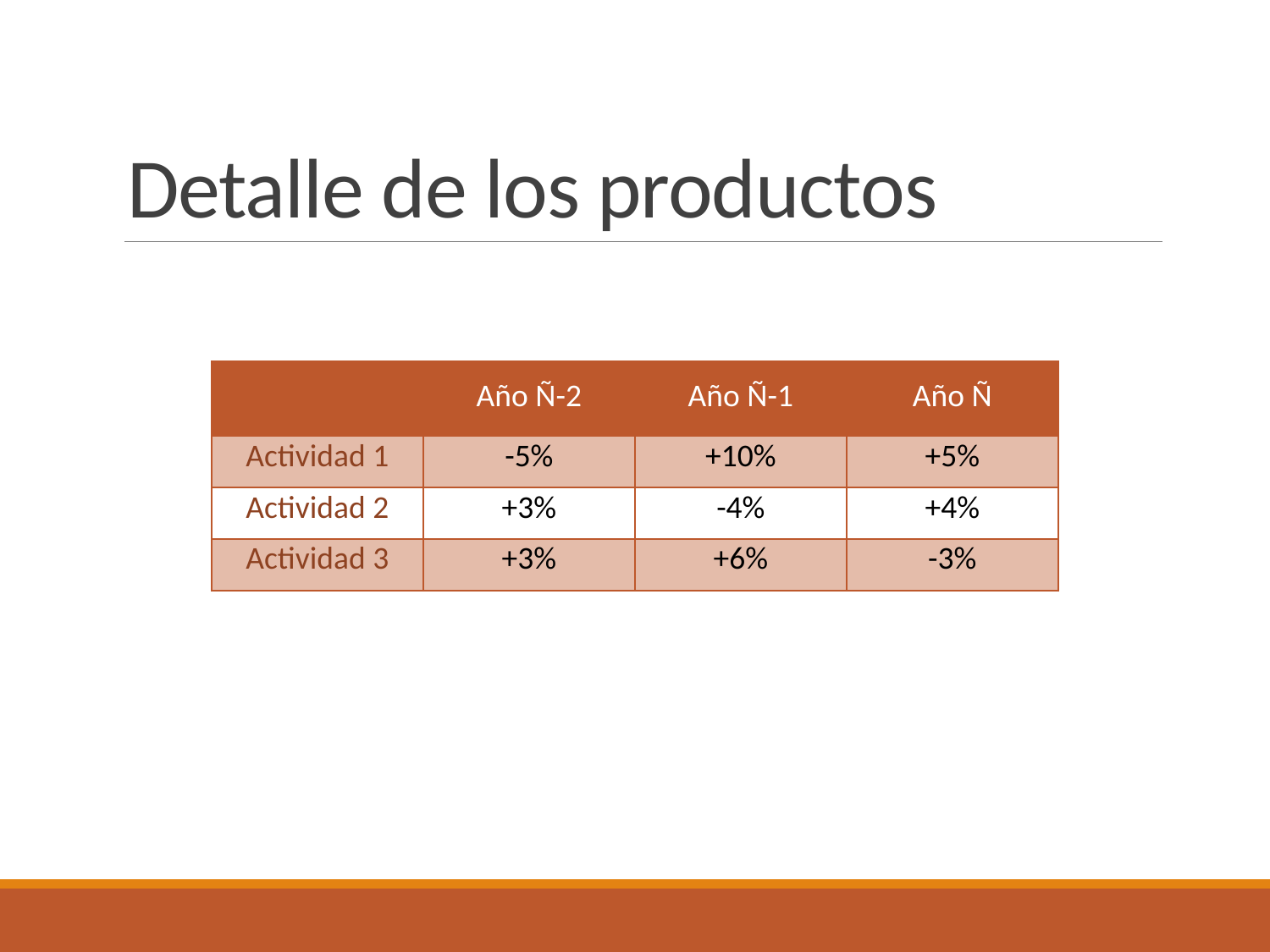

# Detalle de los productos
|  | Año Ñ-2 | Año Ñ-1 | Año Ñ |
| --- | --- | --- | --- |
| Actividad 1 | -5% | +10% | +5% |
| Actividad 2 | +3% | -4% | +4% |
| Actividad 3 | +3% | +6% | -3% |